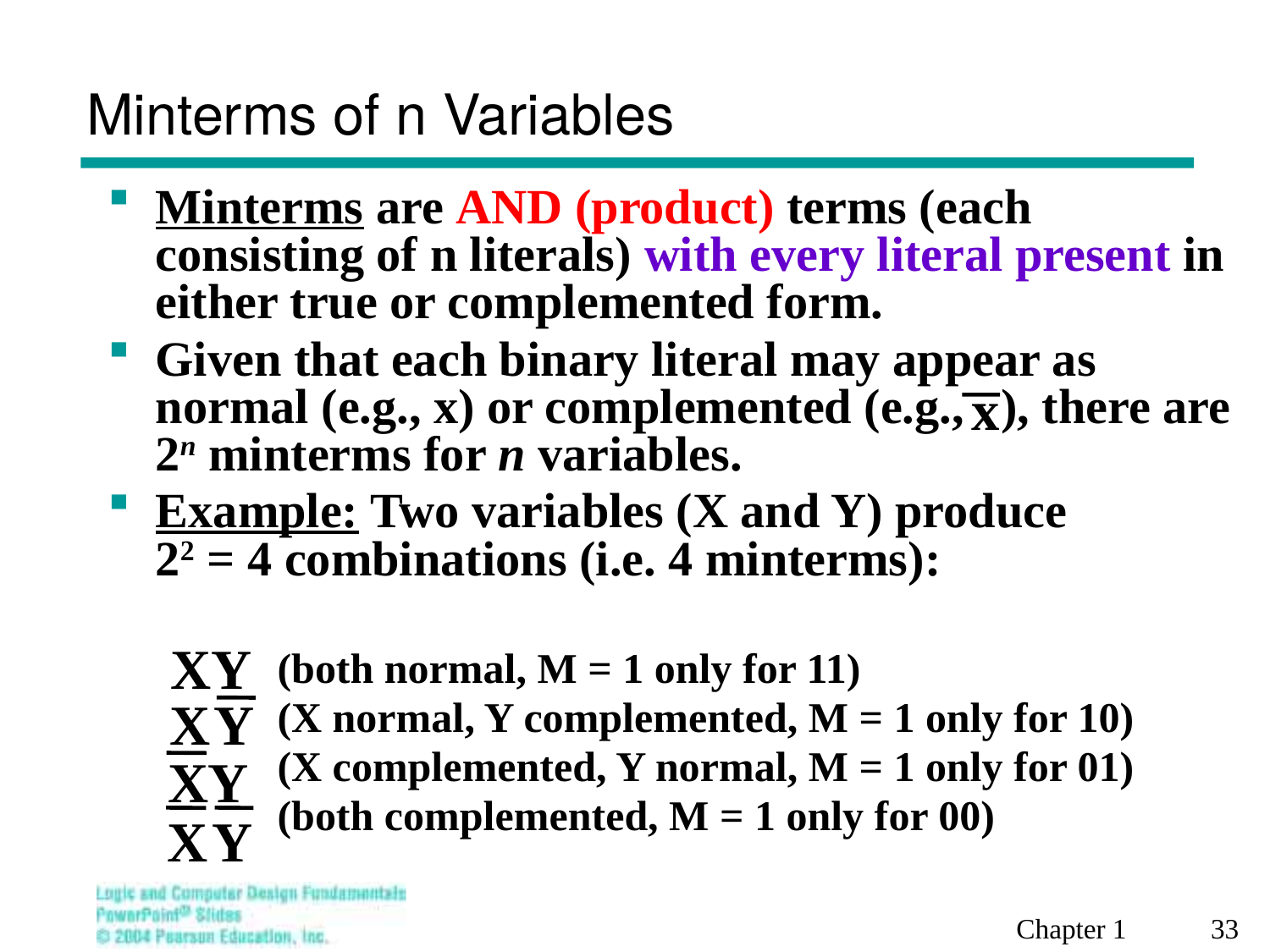

# Minterms of n Variables
Minterms are AND (product) terms (each consisting of n literals) with every literal present in either true or complemented form.
Given that each binary literal may appear as normal (e.g., x) or complemented (e.g.,   ), there are 2n minterms for n variables.
Example: Two variables (X and Y) produce
22 = 4 combinations (i.e. 4 minterms):

          (both normal, M = 1 only for 11)
          (X normal, Y complemented, M = 1 only for 10)
          (X complemented, Y normal, M = 1 only for 01)
          (both complemented, M = 1 only for 00)
x

XY
X
Y

X
Y

X
Y
Chapter 1            33